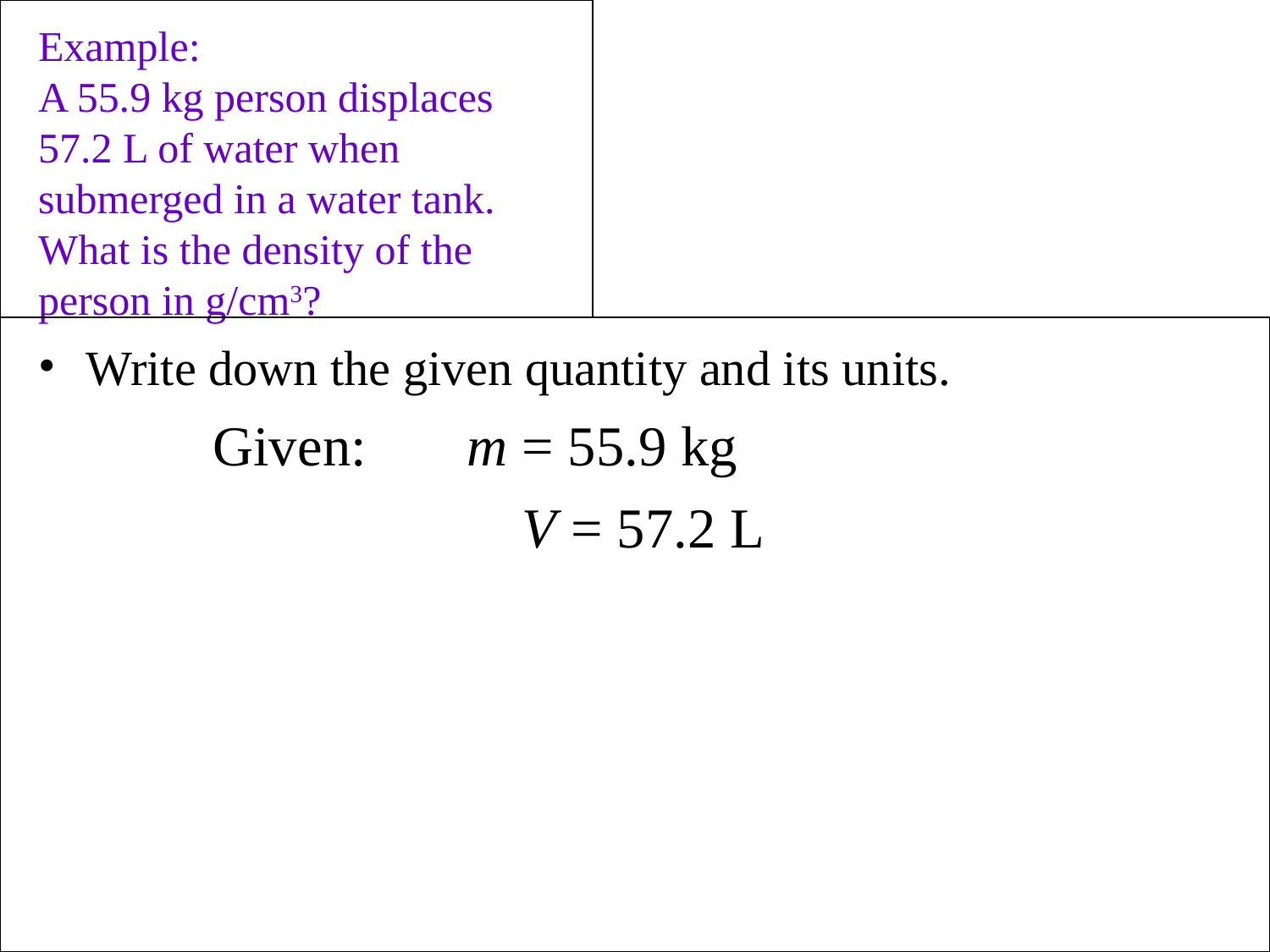

Example:
A 55.9 kg person displaces 57.2 L of water when submerged in a water tank.  What is the density of the person in g/cm3?
Write down the given quantity and its units.
		Given:	m = 55.9 kg
				V = 57.2 L